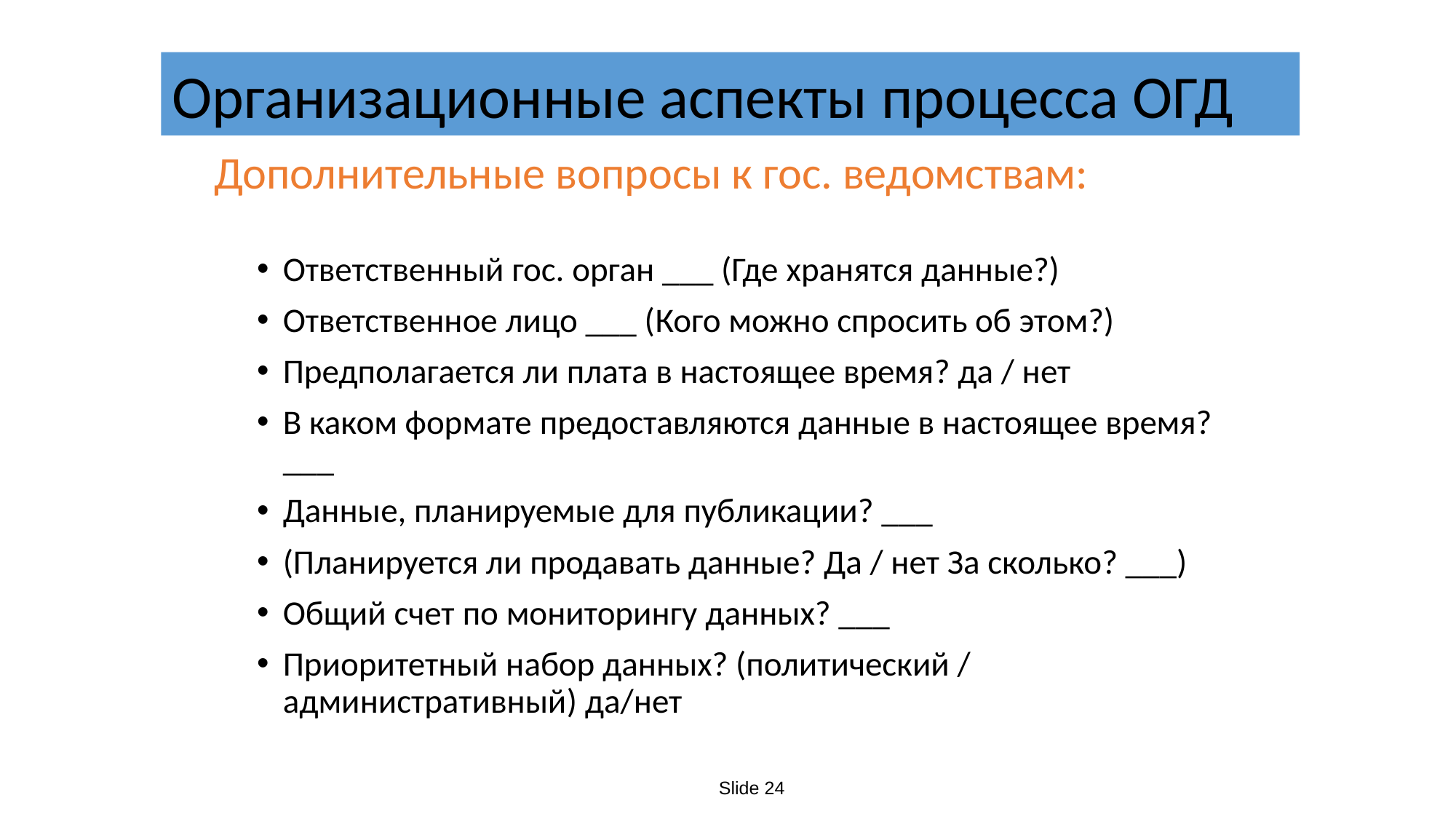

Организационные аспекты процесса ОГД
# Дополнительные вопросы к гос. ведомствам:
Ответственный гос. орган ___ (Где хранятся данные?)
Ответственное лицо ___ (Кого можно спросить об этом?)
Предполагается ли плата в настоящее время? да / нет
В каком формате предоставляются данные в настоящее время? ___
Данные, планируемые для публикации? ___
(Планируется ли продавать данные? Да / нет За сколько? ___)
Общий счет по мониторингу данных? ___
Приоритетный набор данных? (политический / административный) да/нет